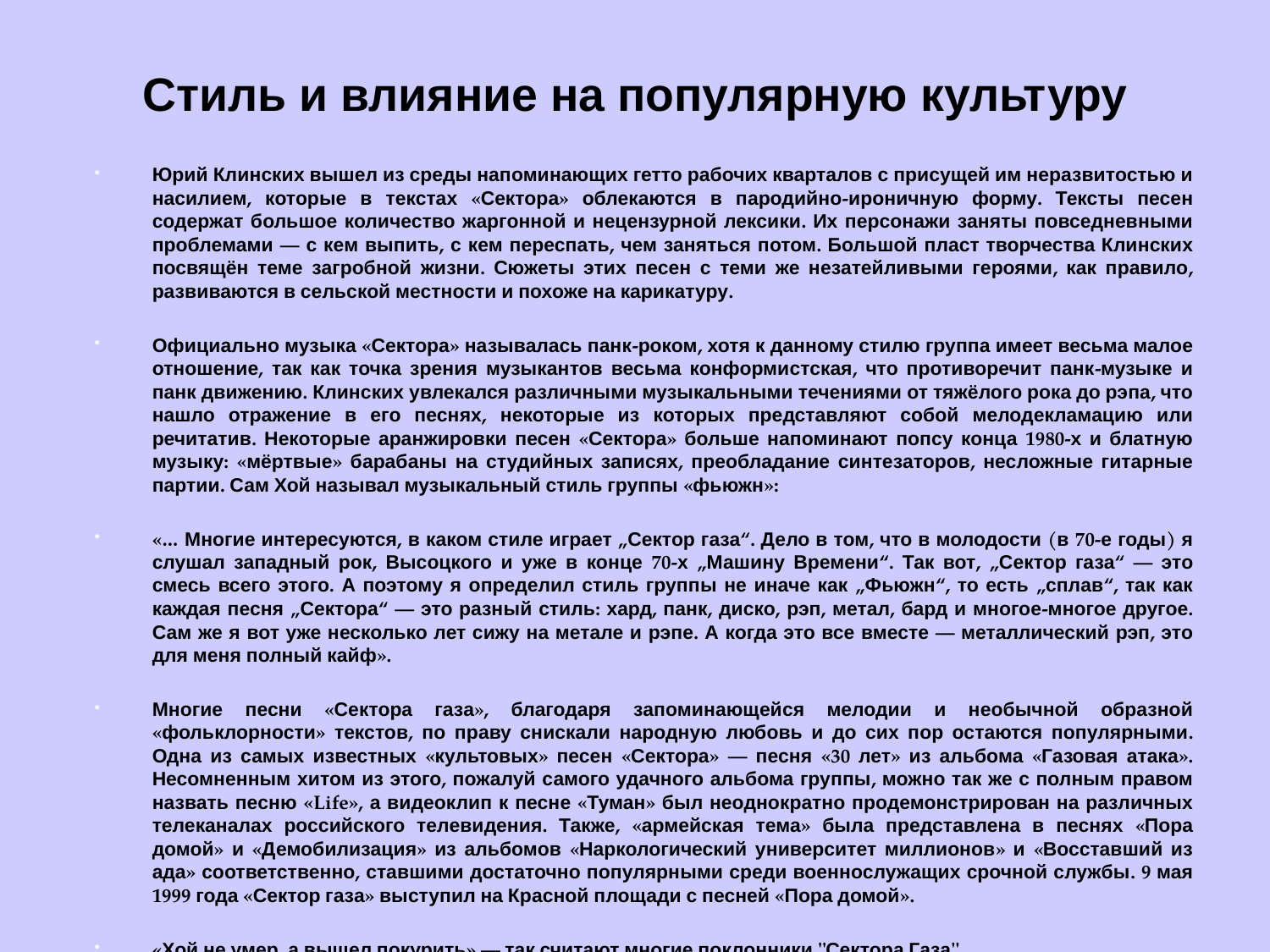

# Стиль и влияние на популярную культуру
Юрий Клинских вышел из среды напоминающих гетто рабочих кварталов с присущей им неразвитостью и насилием, которые в текстах «Сектора» облекаются в пародийно-ироничную форму. Тексты песен содержат большое количество жаргонной и нецензурной лексики. Их персонажи заняты повседневными проблемами — с кем выпить, с кем переспать, чем заняться потом. Большой пласт творчества Клинских посвящён теме загробной жизни. Сюжеты этих песен с теми же незатейливыми героями, как правило, развиваются в сельской местности и похоже на карикатуру.

Официально музыка «Сектора» называлась панк-роком, хотя к данному стилю группа имеет весьма малое отношение, так как точка зрения музыкантов весьма конформистская, что противоречит панк-музыке и панк движению. Клинских увлекался различными музыкальными течениями от тяжёлого рока до рэпа, что нашло отражение в его песнях, некоторые из которых представляют собой мелодекламацию или речитатив. Некоторые аранжировки песен «Сектора» больше напоминают попсу конца 1980-х и блатную музыку: «мёртвые» барабаны на студийных записях, преобладание синтезаторов, несложные гитарные партии. Сам Хой называл музыкальный стиль группы «фьюжн»:

«… Многие интересуются, в каком стиле играет „Сектор газа“. Дело в том, что в молодости (в 70-е годы) я слушал западный рок, Высоцкого и уже в конце 70-х „Машину Времени“. Так вот, „Сектор газа“ — это смесь всего этого. А поэтому я определил стиль группы не иначе как „Фьюжн“, то есть „сплав“, так как каждая песня „Сектора“ — это разный стиль: хард, панк, диско, рэп, метал, бард и многое-многое другое. Сам же я вот уже несколько лет сижу на метале и рэпе. А когда это все вместе — металлический рэп, это для меня полный кайф».

Многие песни «Сектора газа», благодаря запоминающейся мелодии и необычной образной «фольклорности» текстов, по праву снискали народную любовь и до сих пор остаются популярными. Одна из самых известных «культовых» песен «Сектора» — песня «30 лет» из альбома «Газовая атака». Несомненным хитом из этого, пожалуй самого удачного альбома группы, можно так же с полным правом назвать песню «Life», а видеоклип к песне «Туман» был неоднократно продемонстрирован на различных телеканалах российского телевидения. Также, «армейская тема» была представлена в песнях «Пора домой» и «Демобилизация» из альбомов «Наркологический университет миллионов» и «Восставший из ада» соответственно, ставшими достаточно популярными среди военнослужащих срочной службы. 9 мая 1999 года «Сектор газа» выступил на Красной площади с песней «Пора домой».

«Хой не умер, а вышел покурить» — так считают многие поклонники "Сектора Газа".